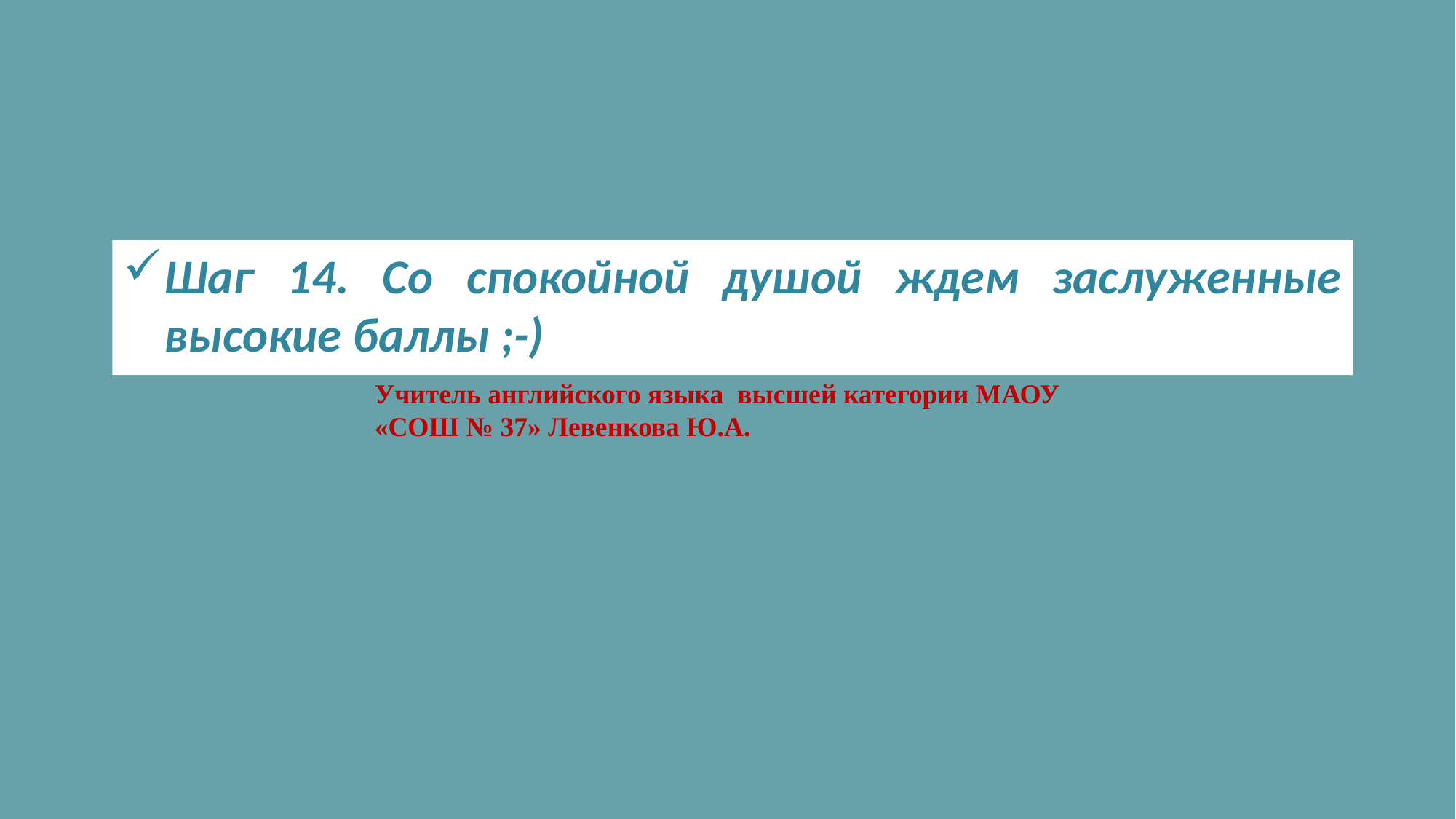

Шаг 14. Со спокойной душой ждем заслуженные высокие баллы ;-)
Учитель английского языка  высшей категории МАОУ «СОШ № 37» Левенкова Ю.А.